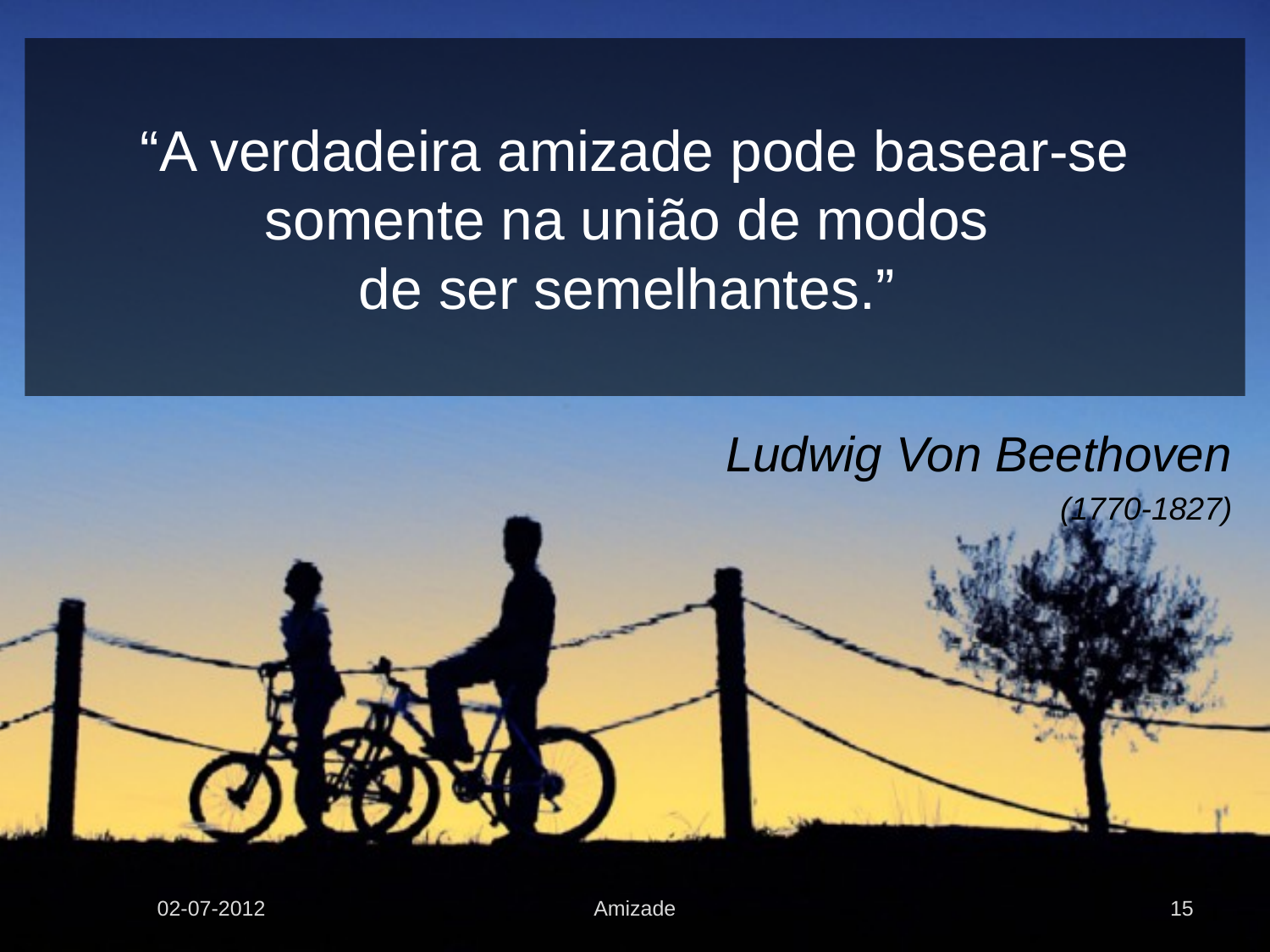

# “A verdadeira amizade pode basear-se somente na união de modos de ser semelhantes.”
Ludwig Von Beethoven
(1770-1827)
02-07-2012
Amizade
15